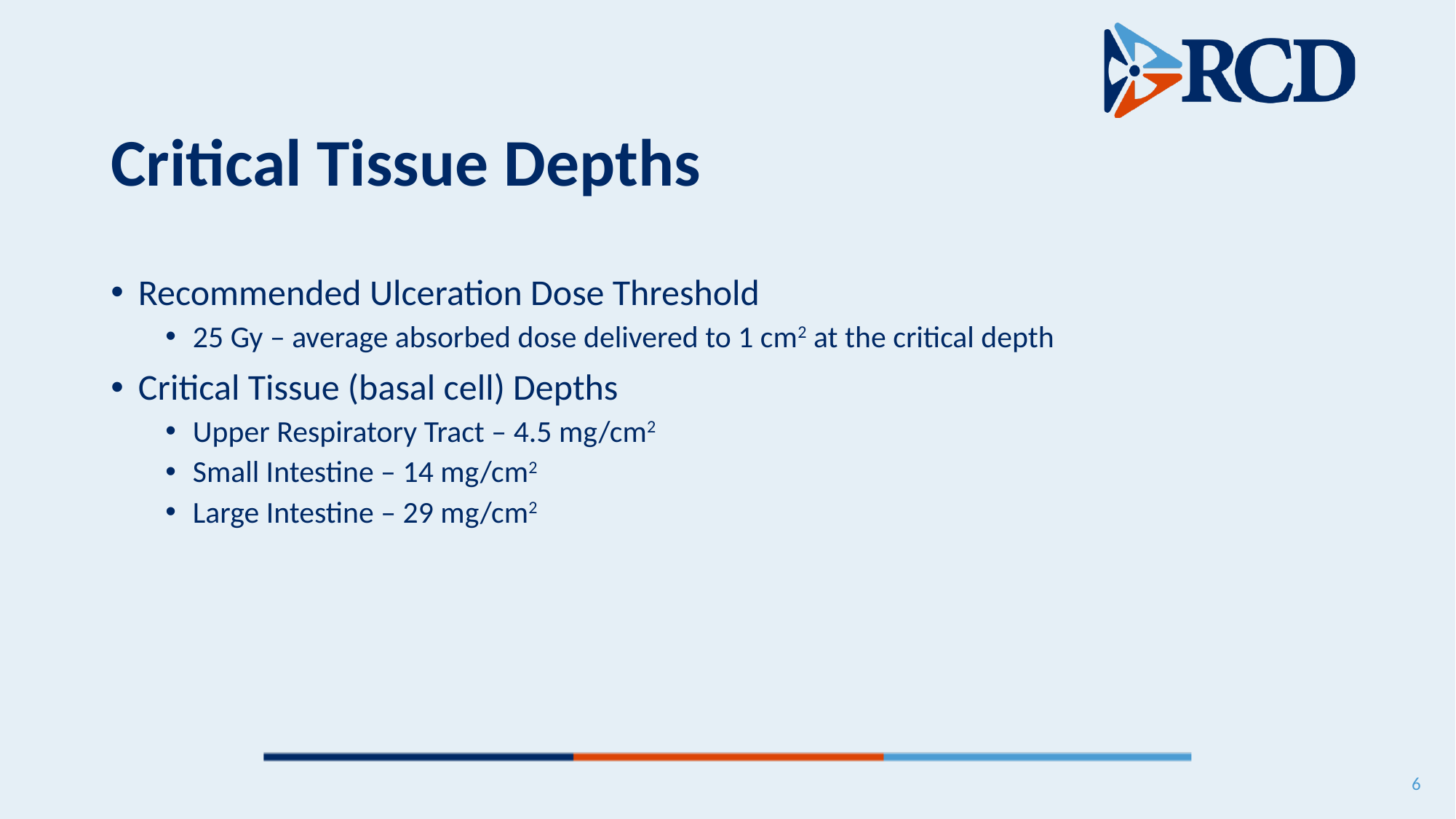

# Critical Tissue Depths
Recommended Ulceration Dose Threshold
25 Gy – average absorbed dose delivered to 1 cm2 at the critical depth
Critical Tissue (basal cell) Depths
Upper Respiratory Tract – 4.5 mg/cm2
Small Intestine – 14 mg/cm2
Large Intestine – 29 mg/cm2
6